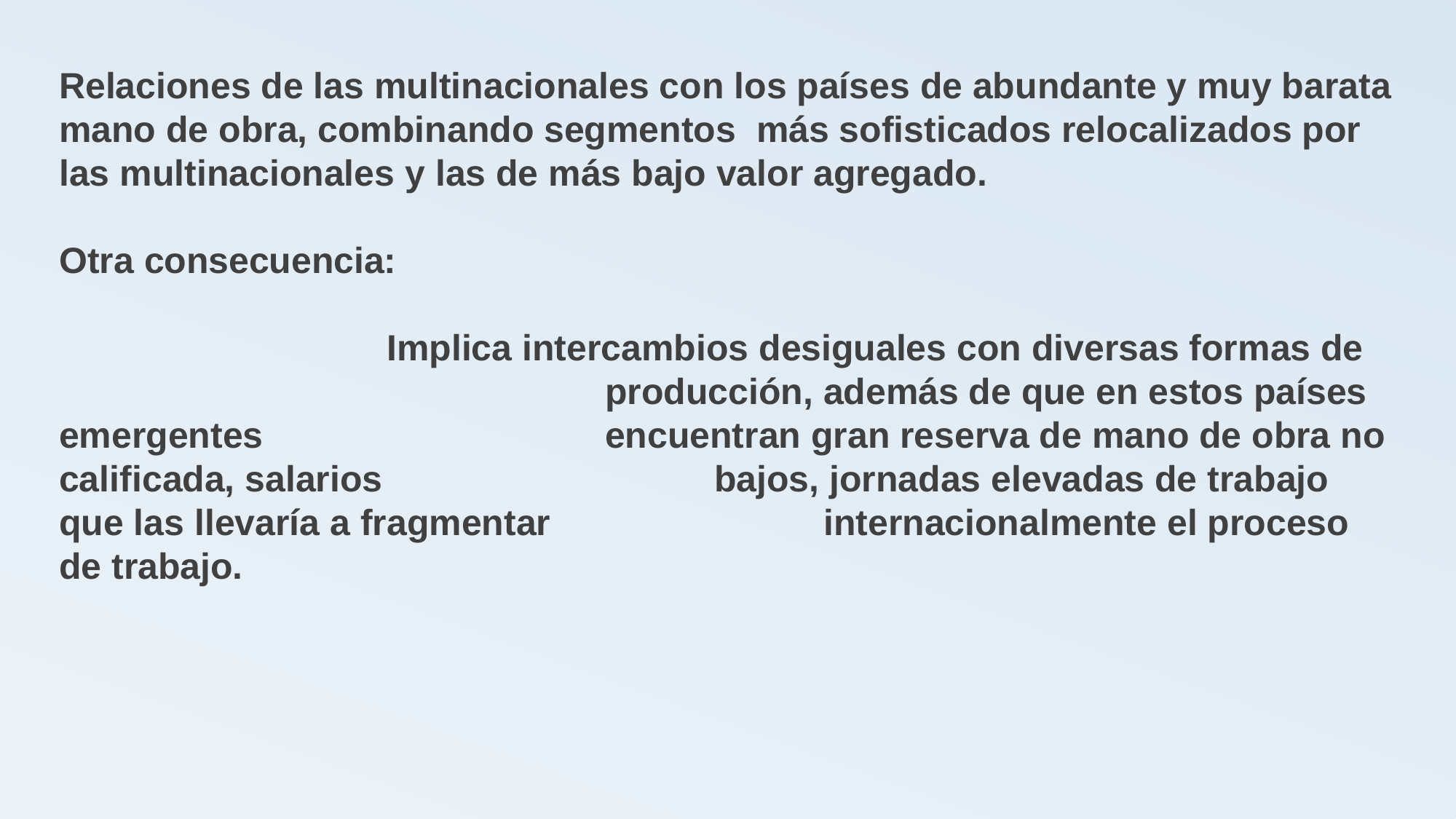

Relaciones de las multinacionales con los países de abundante y muy barata mano de obra, combinando segmentos  más sofisticados relocalizados por las multinacionales y las de más bajo valor agregado.

Otra consecuencia:

			Implica intercambios desiguales con diversas formas de 					producción, además de que en estos países emergentes 				encuentran gran reserva de mano de obra no calificada, salarios 			bajos, jornadas elevadas de trabajo que las llevaría a fragmentar 			internacionalmente el proceso de trabajo.